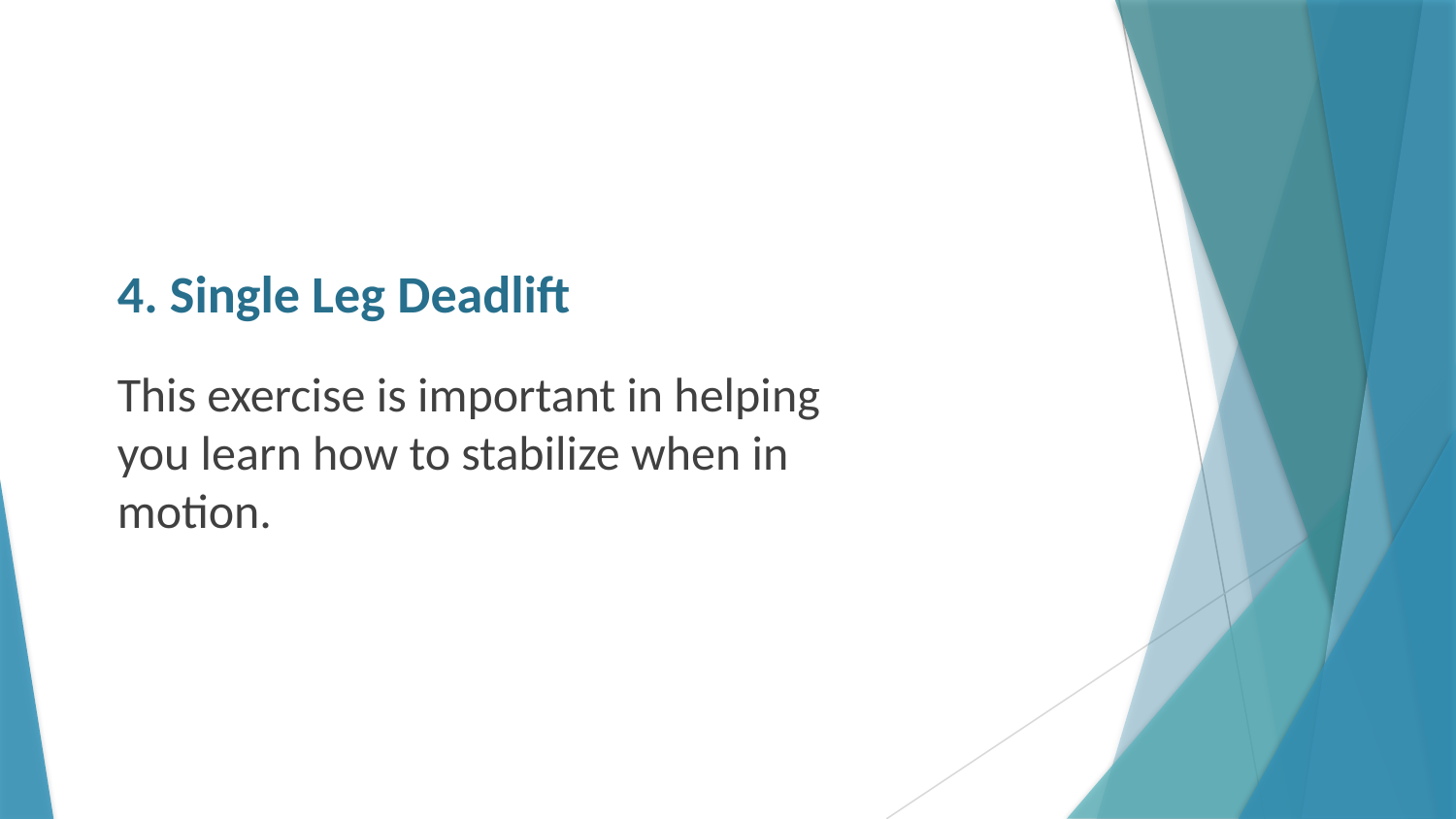

# 4. Single Leg Deadlift
This exercise is important in helping you learn how to stabilize when in motion.